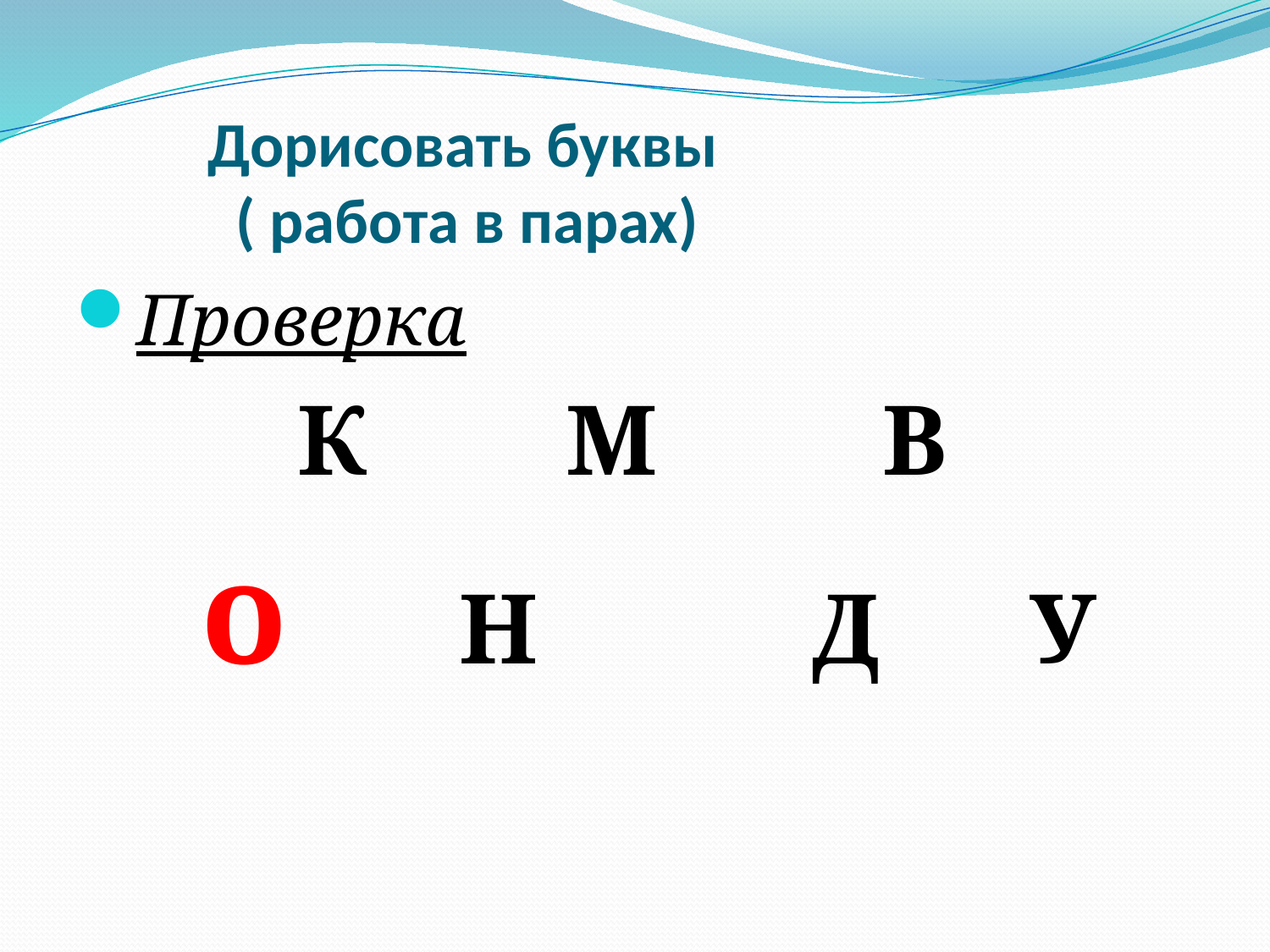

# Дорисовать буквы ( работа в парах)
Проверка
           К        М         В
     о     Н           Д      У